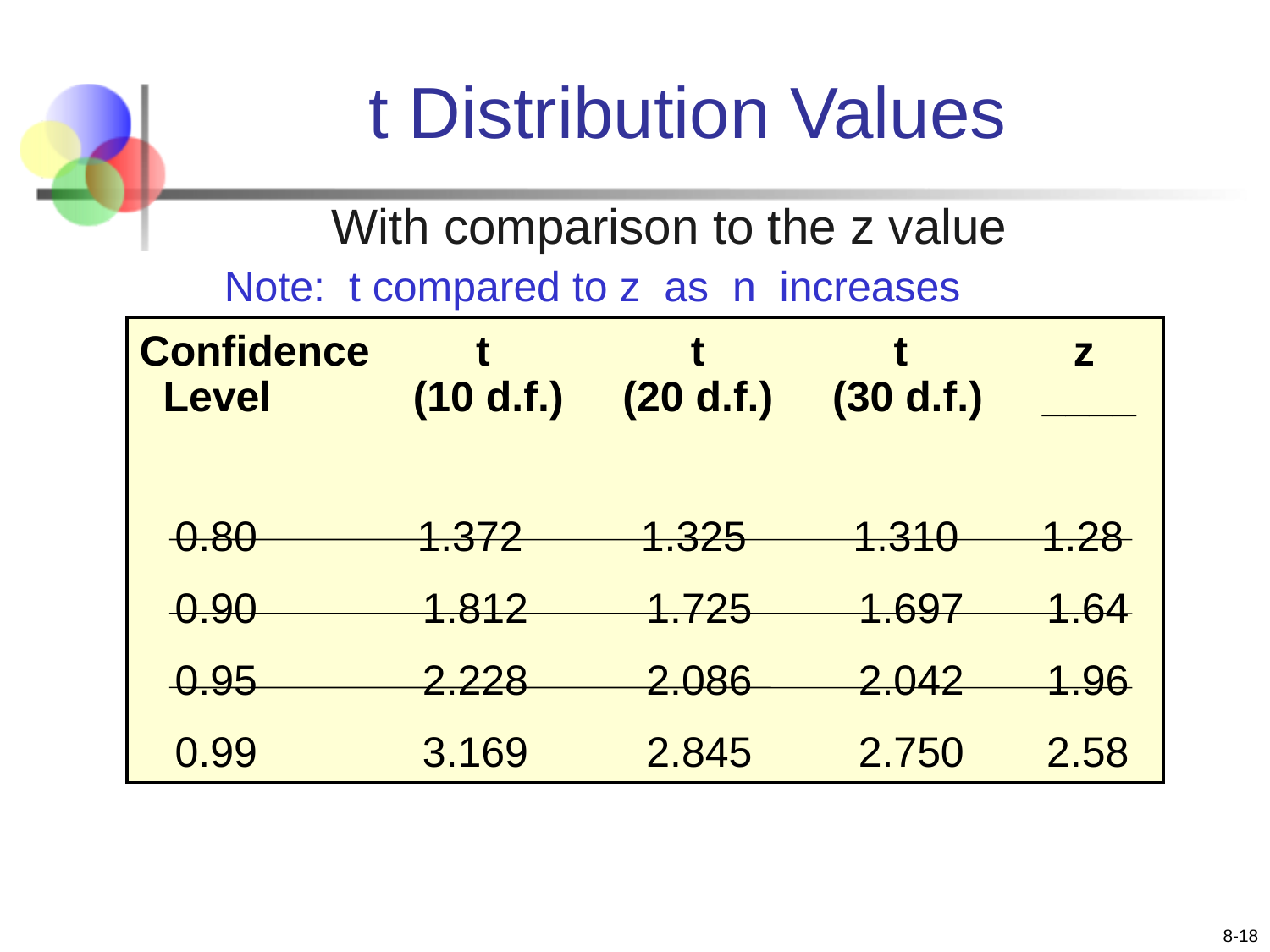

# t Distribution Values
With comparison to the z value
Note:  t compared to z  as  n  increases

Confidence         t                 t                t              z
  Level            (10 d.f.)     (20 d.f.)     (30 d.f.)     ____

   0.80    	  1.372          1.325         1.310       1.28
   0.90              1.812          1.725         1.697       1.64
   0.95              2.228          2.086         2.042       1.96
   0.99              3.169          2.845         2.750       2.58

8-18